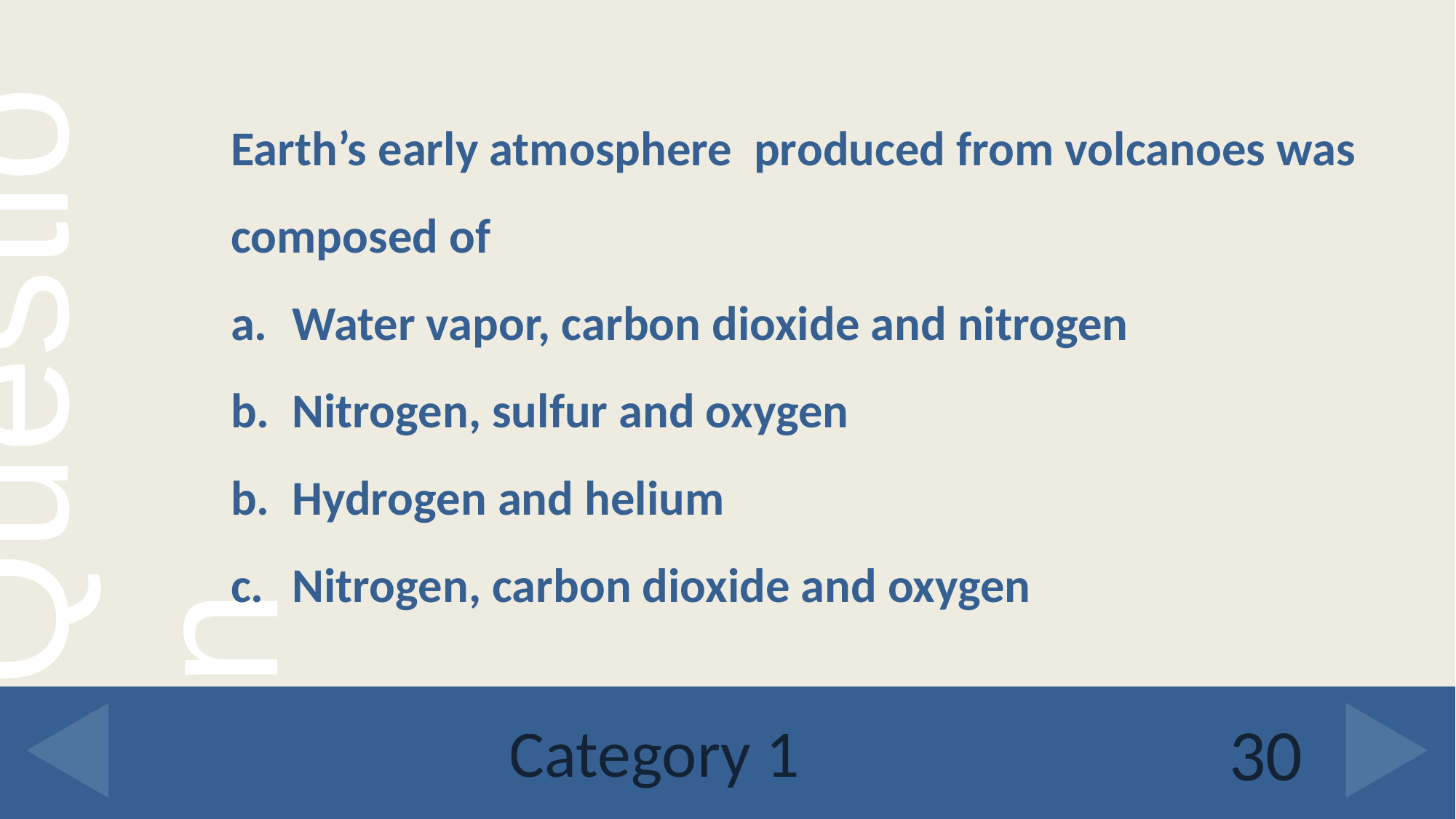

Earth’s early atmosphere  produced from volcanoes was composed of
Water vapor, carbon dioxide and nitrogen
Nitrogen, sulfur and oxygen
Hydrogen and helium
Nitrogen, carbon dioxide and oxygen
# Category 1
30